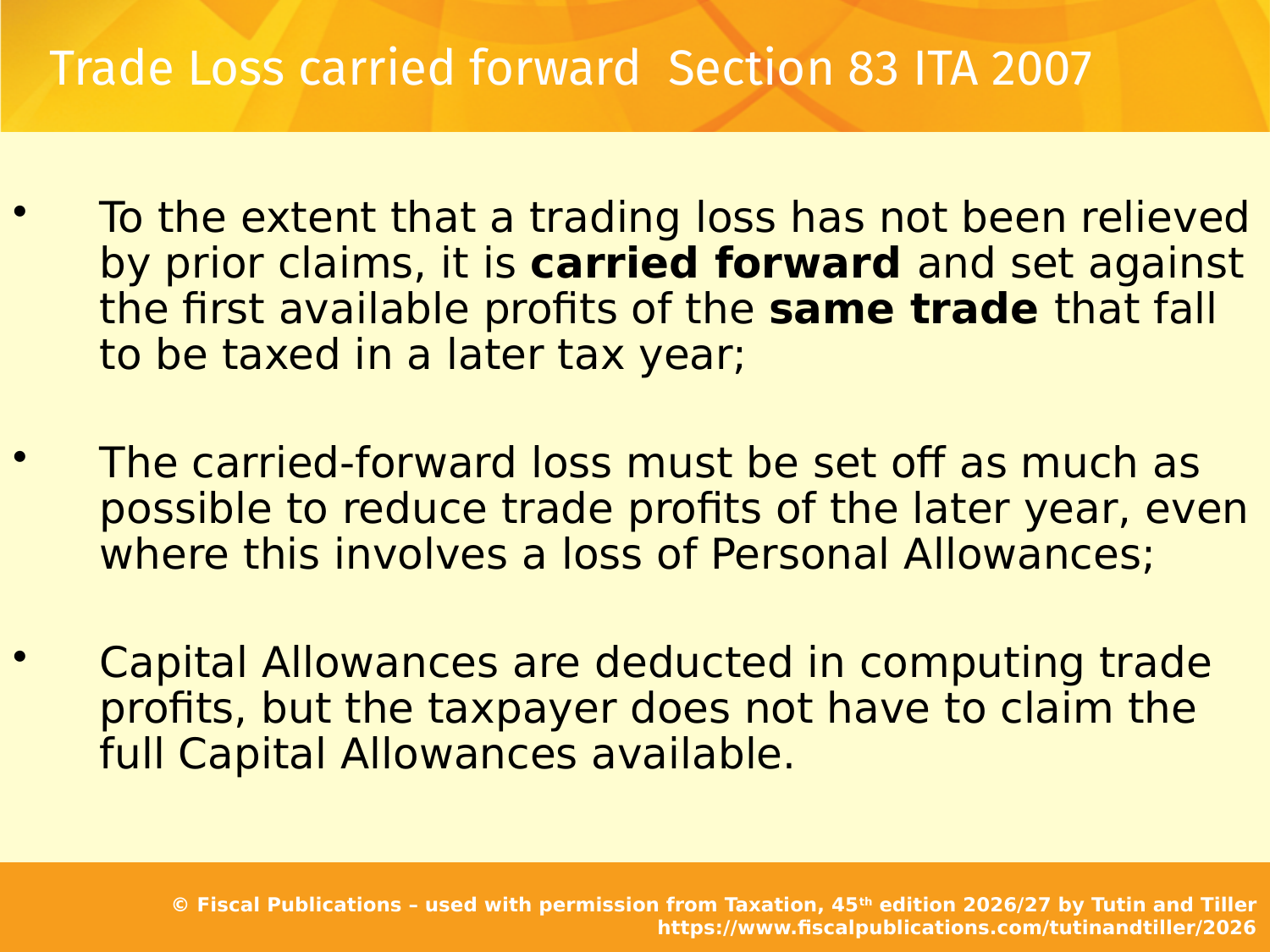

# Trade Loss carried forward  Section 83 ITA 2007

To the extent that a trading loss has not been relieved by prior claims, it is carried forward and set against the first available profits of the same trade that fall to be taxed in a later tax year;

The carried-forward loss must be set off as much as possible to reduce trade profits of the later year, even where this involves a loss of Personal Allowances;

Capital Allowances are deducted in computing trade profits, but the taxpayer does not have to claim the full Capital Allowances available.